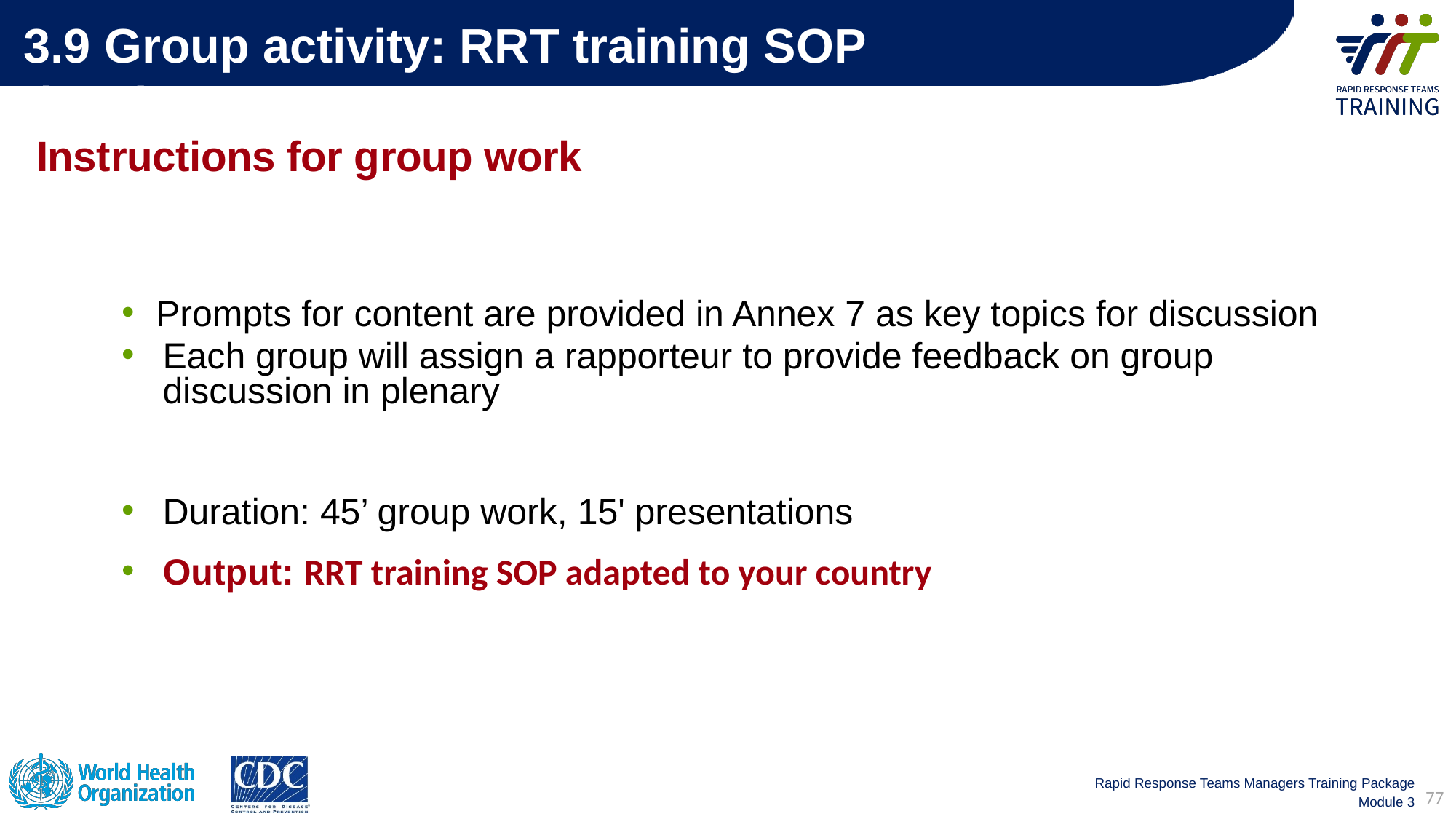

3.9 Group activity: RRT training SOP development
# Instructions for group work

Prompts for content are provided in Annex 7 as key topics for discussion
Each group will assign a rapporteur to provide feedback on group discussion in plenary

Duration: 45’ group work, 15' presentations
Output: RRT training SOP adapted to your country
77